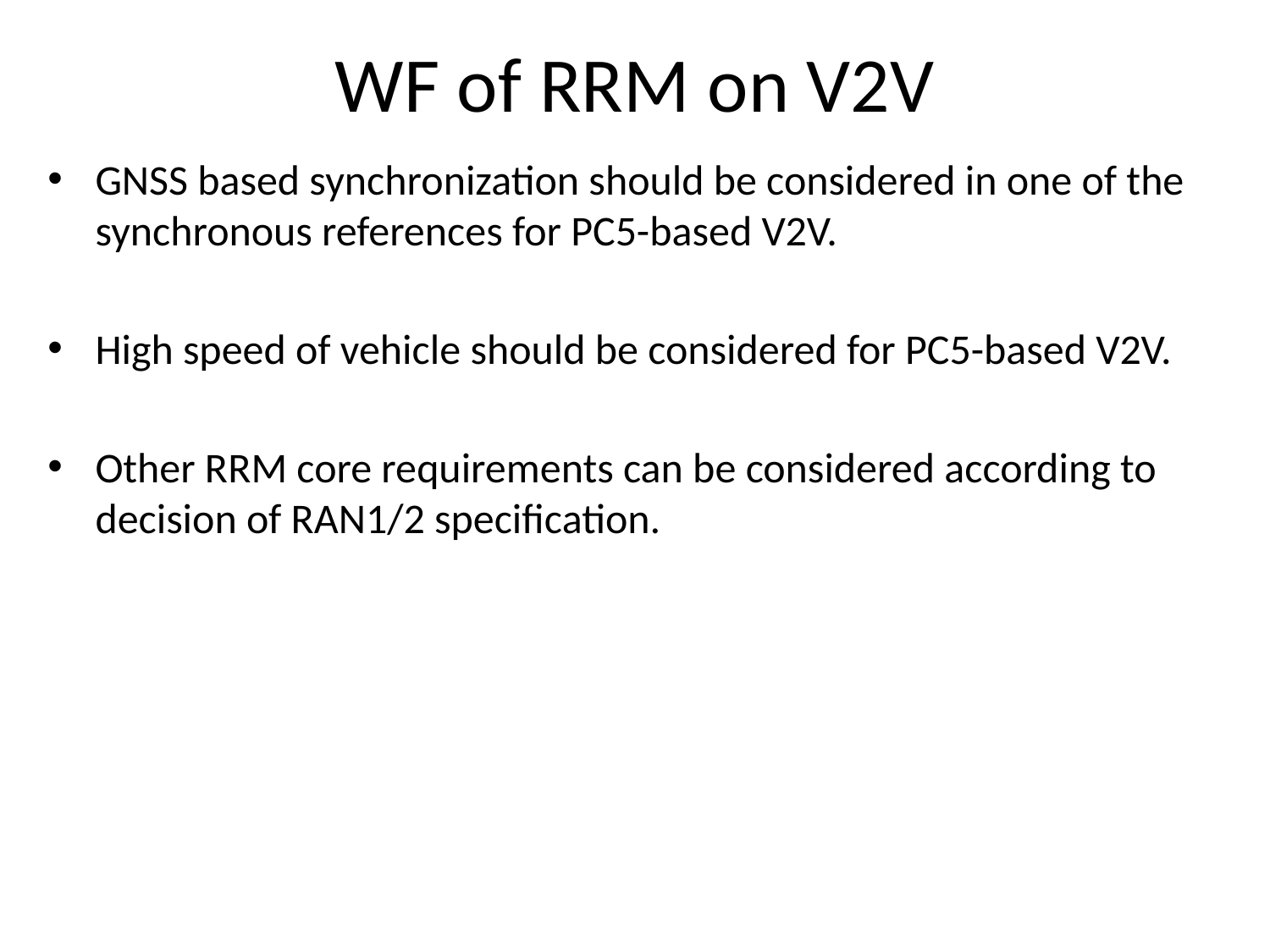

# WF of RRM on V2V
GNSS based synchronization should be considered in one of the synchronous references for PC5-based V2V.

High speed of vehicle should be considered for PC5-based V2V.

Other RRM core requirements can be considered according to decision of RAN1/2 specification.